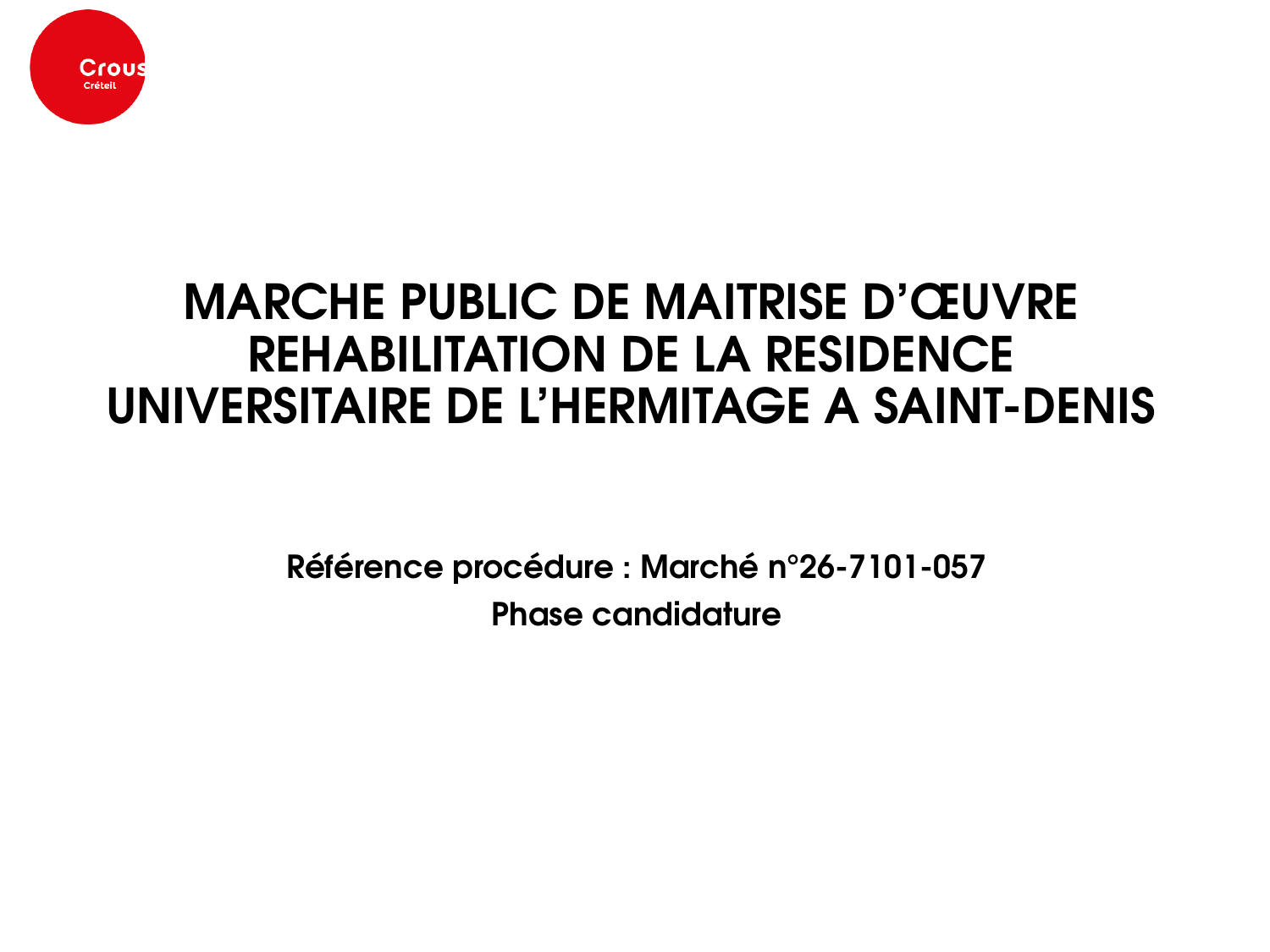

# MARCHE PUBLIC DE MAITRISE D’ŒUVRE REHABILITATION DE LA RESIDENCE UNIVERSITAIRE DE L’HERMITAGE A SAINT-DENIS

Référence procédure : Marché n°26-7101-057
Phase candidature